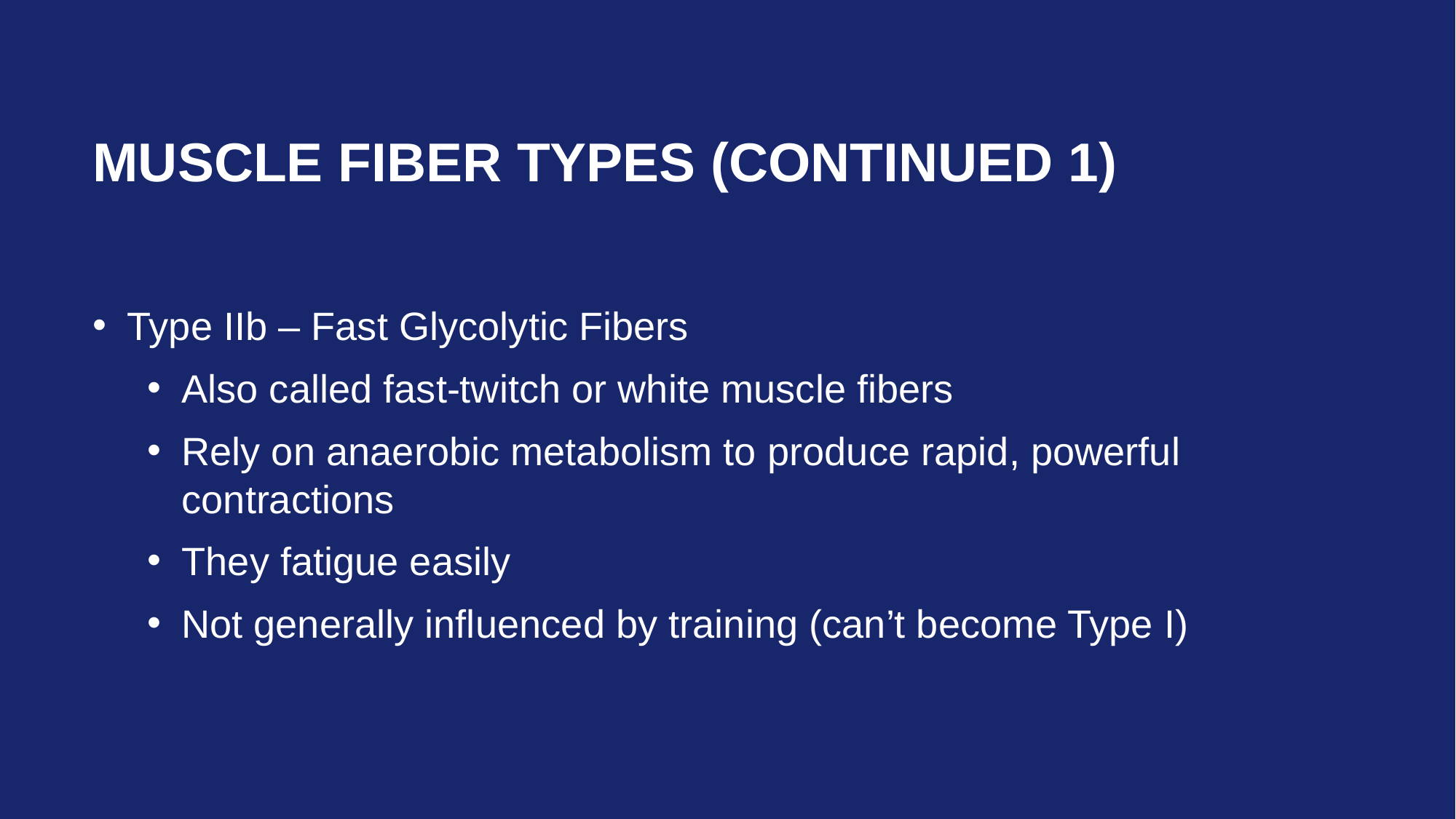

# Muscle Fiber Types (continued 1)
Type IIb – Fast Glycolytic Fibers
Also called fast-twitch or white muscle fibers
Rely on anaerobic metabolism to produce rapid, powerful contractions
They fatigue easily
Not generally influenced by training (can’t become Type I)